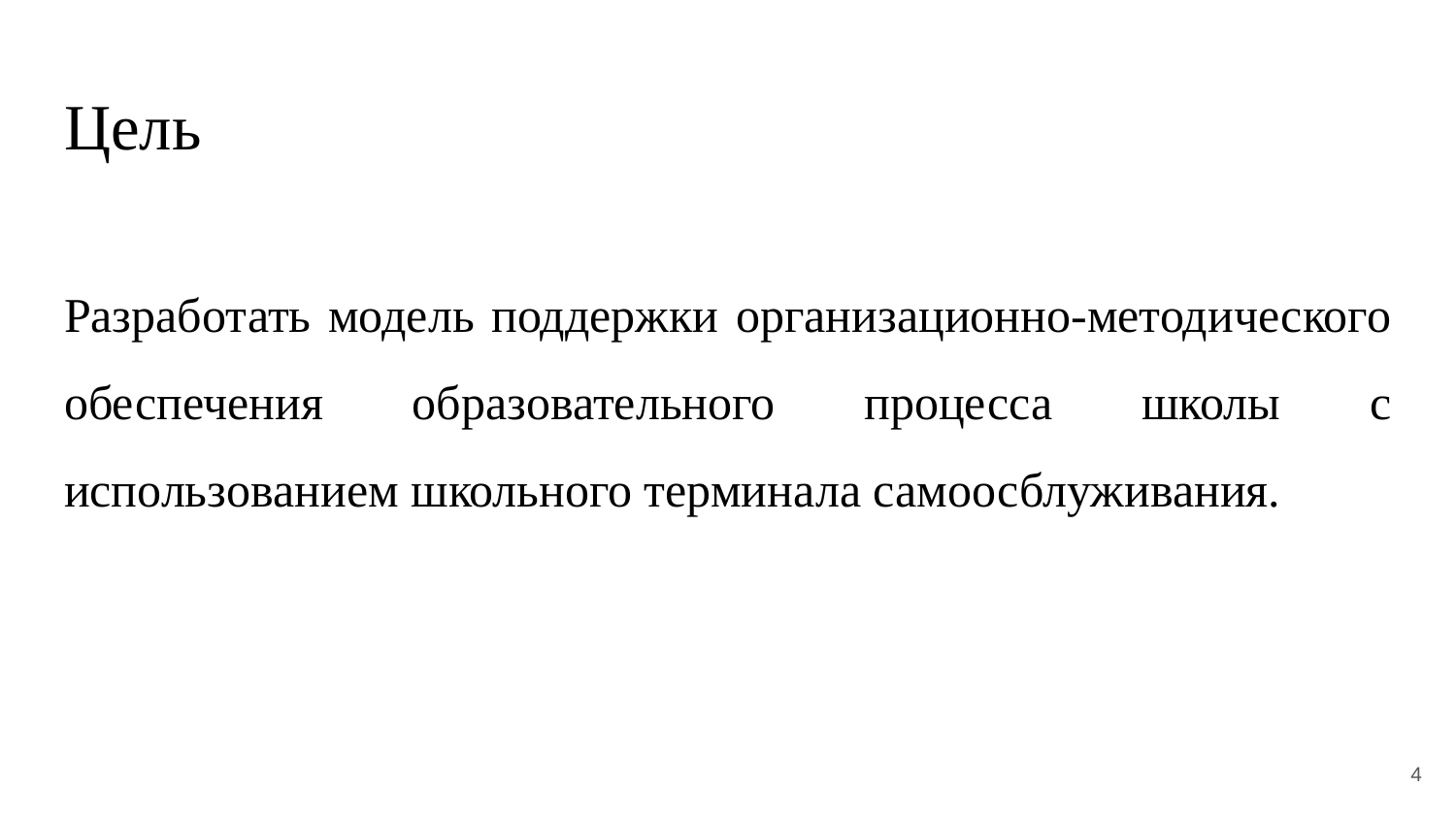

# Цель
Разработать модель поддержки организационно-методического обеспечения образовательного процесса школы с использованием школьного терминала самоосблуживания.
4